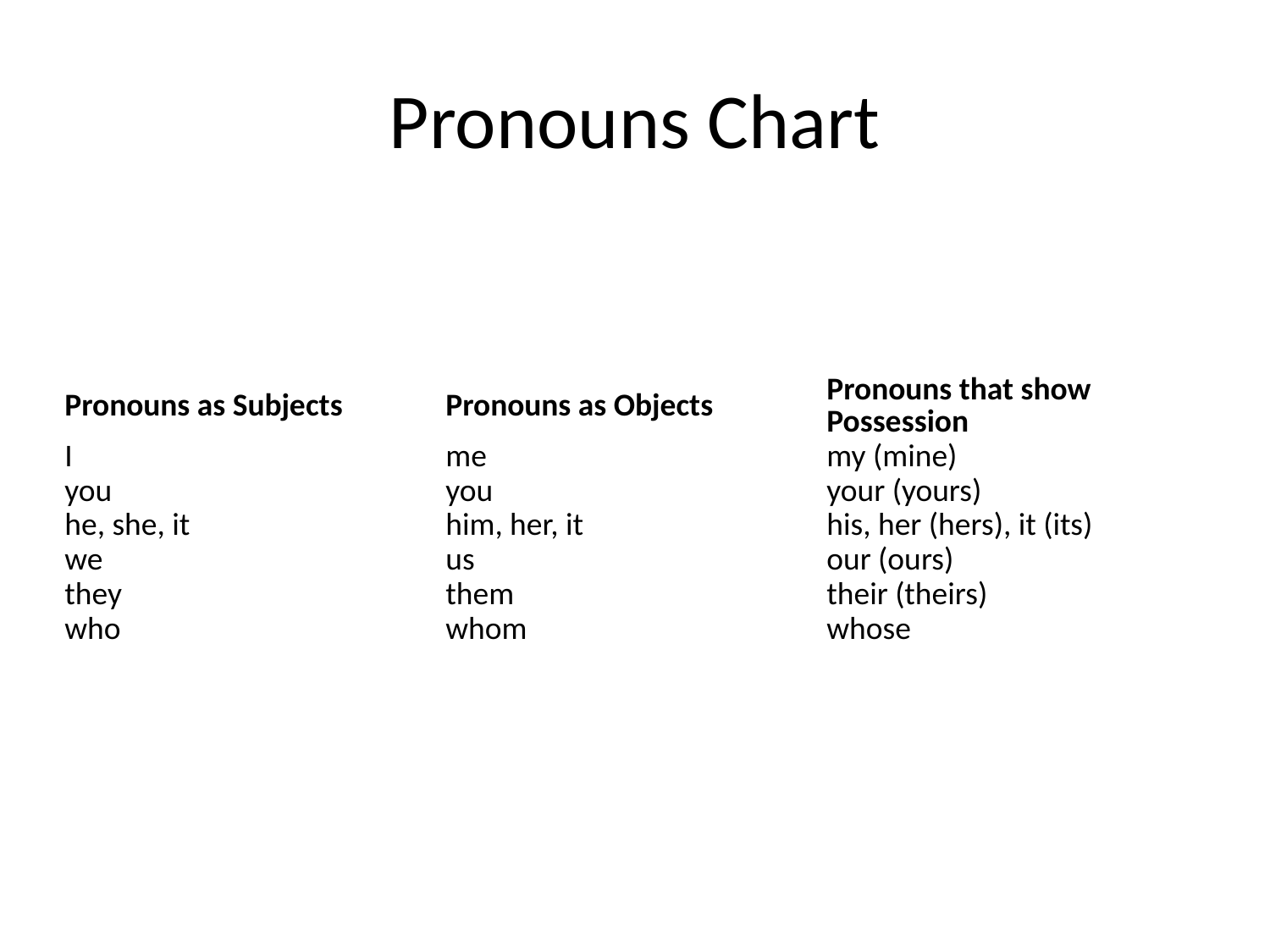

# Pronouns Chart
| Pronouns as Subjects | Pronouns as Objects | Pronouns that show Possession |
| --- | --- | --- |
| I | me | my (mine) |
| you | you | your (yours) |
| he, she, it | him, her, it | his, her (hers), it (its) |
| we | us | our (ours) |
| they | them | their (theirs) |
| who | whom | whose |